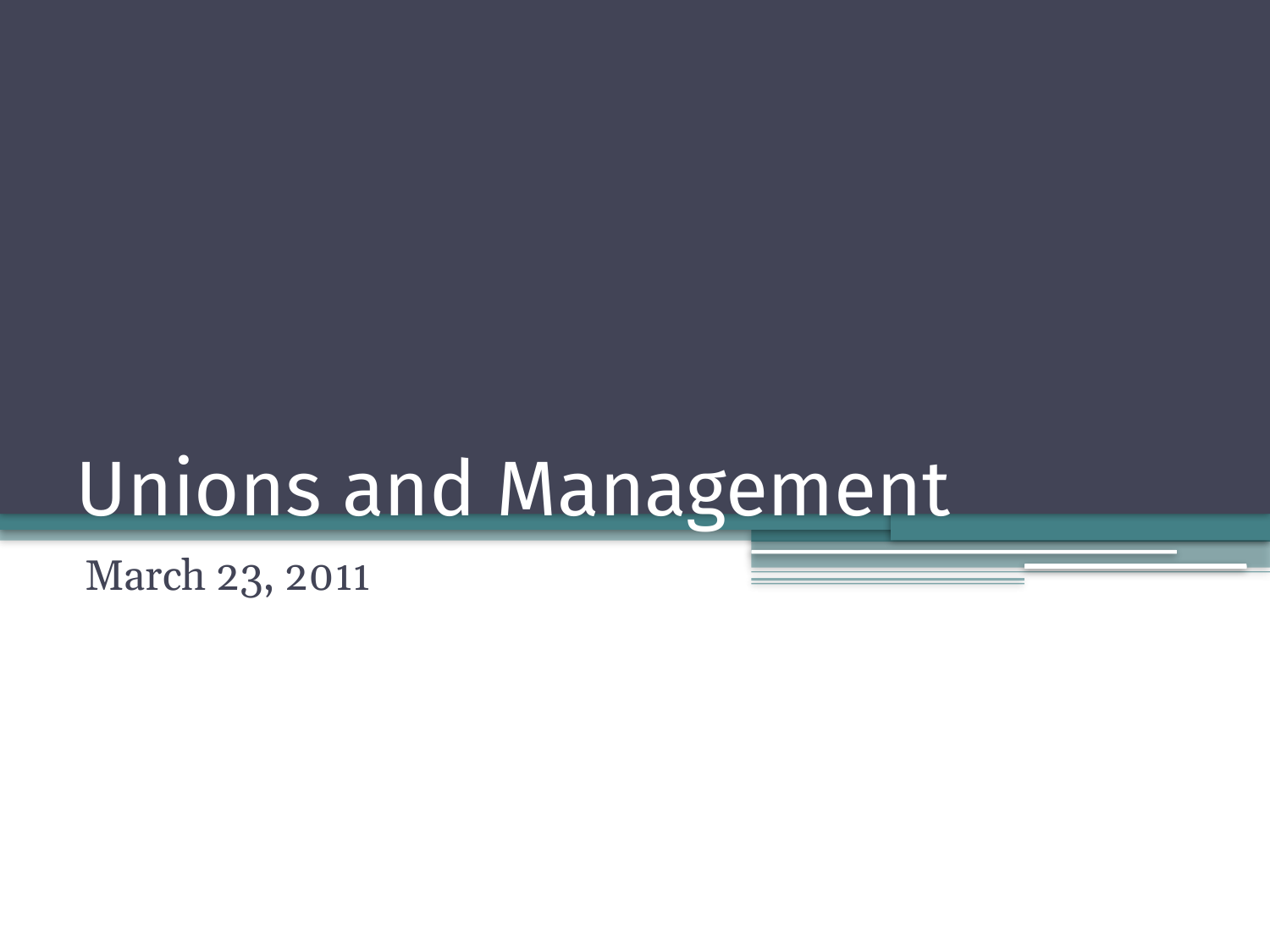

# Unions and Management
March 23, 2011